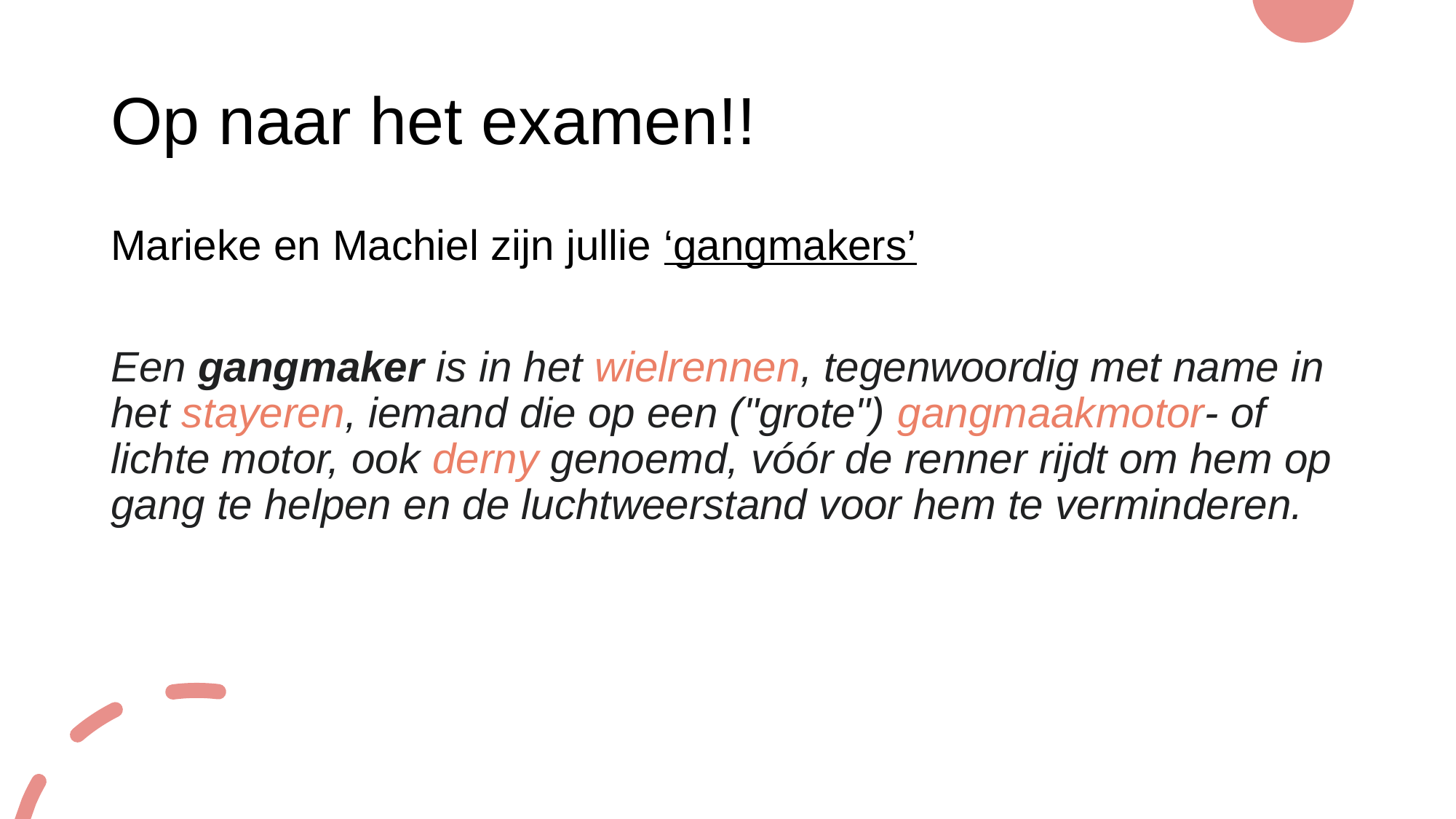

# Op naar het examen!!
Marieke en Machiel zijn jullie ‘gangmakers’

Een gangmaker is in het wielrennen, tegenwoordig met name in het stayeren, iemand die op een ("grote") gangmaakmotor- of lichte motor, ook derny genoemd, vóór de renner rijdt om hem op gang te helpen en de luchtweerstand voor hem te verminderen.